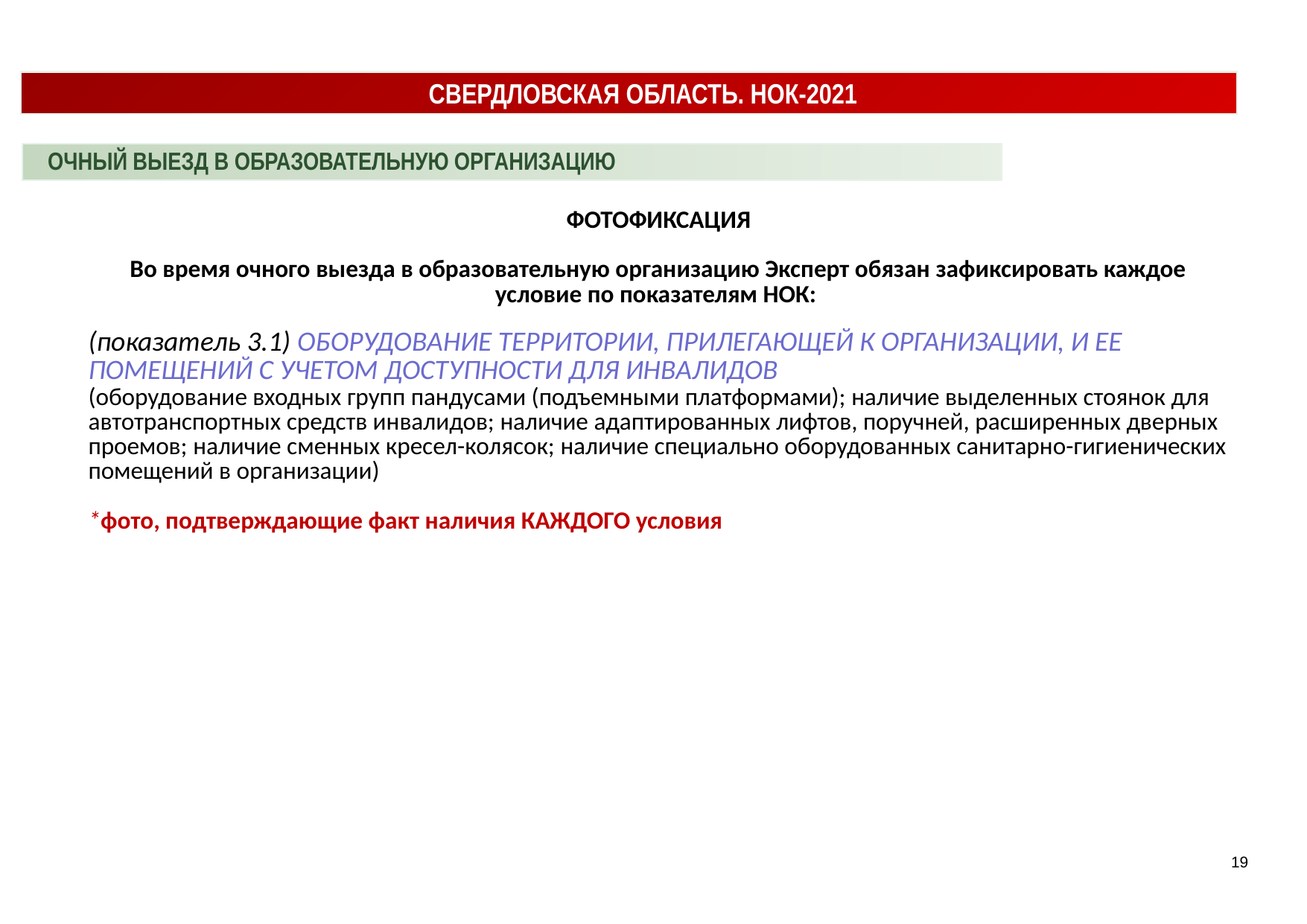

СВЕРДЛОВСКАЯ ОБЛАСТЬ. НОК-2021

ОЧНЫЙ ВЫЕЗД В ОБРАЗОВАТЕЛЬНУЮ ОРГАНИЗАЦИЮ
| ФОТОФИКСАЦИЯ Во время очного выезда в образовательную организацию Эксперт обязан зафиксировать каждое условие по показателям НОК: (показатель 3.1) ОБОРУДОВАНИЕ ТЕРРИТОРИИ, ПРИЛЕГАЮЩЕЙ К ОРГАНИЗАЦИИ, И ЕЕ ПОМЕЩЕНИЙ С УЧЕТОМ ДОСТУПНОСТИ ДЛЯ ИНВАЛИДОВ (оборудование входных групп пандусами (подъемными платформами); наличие выделенных стоянок для автотранспортных средств инвалидов; наличие адаптированных лифтов, поручней, расширенных дверных проемов; наличие сменных кресел-колясок; наличие специально оборудованных санитарно-гигиенических помещений в организации) \*фото, подтверждающие факт наличия КАЖДОГО условия |
| --- |
19